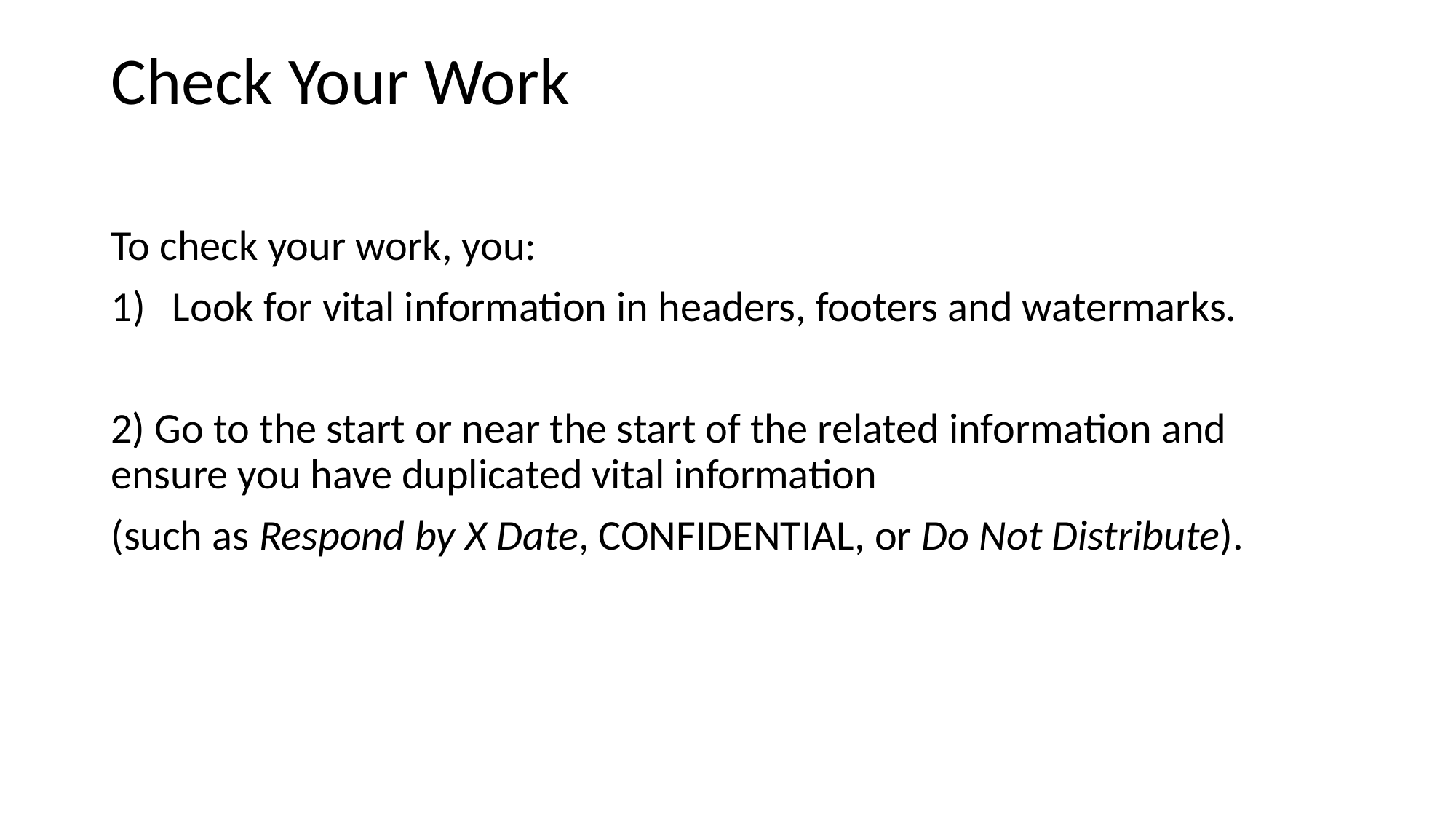

# Check Your Work
To check your work, you:
Look for vital information in headers, footers and watermarks.

2) Go to the start or near the start of the related information and ensure you have duplicated vital information
(such as Respond by X Date, CONFIDENTIAL, or Do Not Distribute).